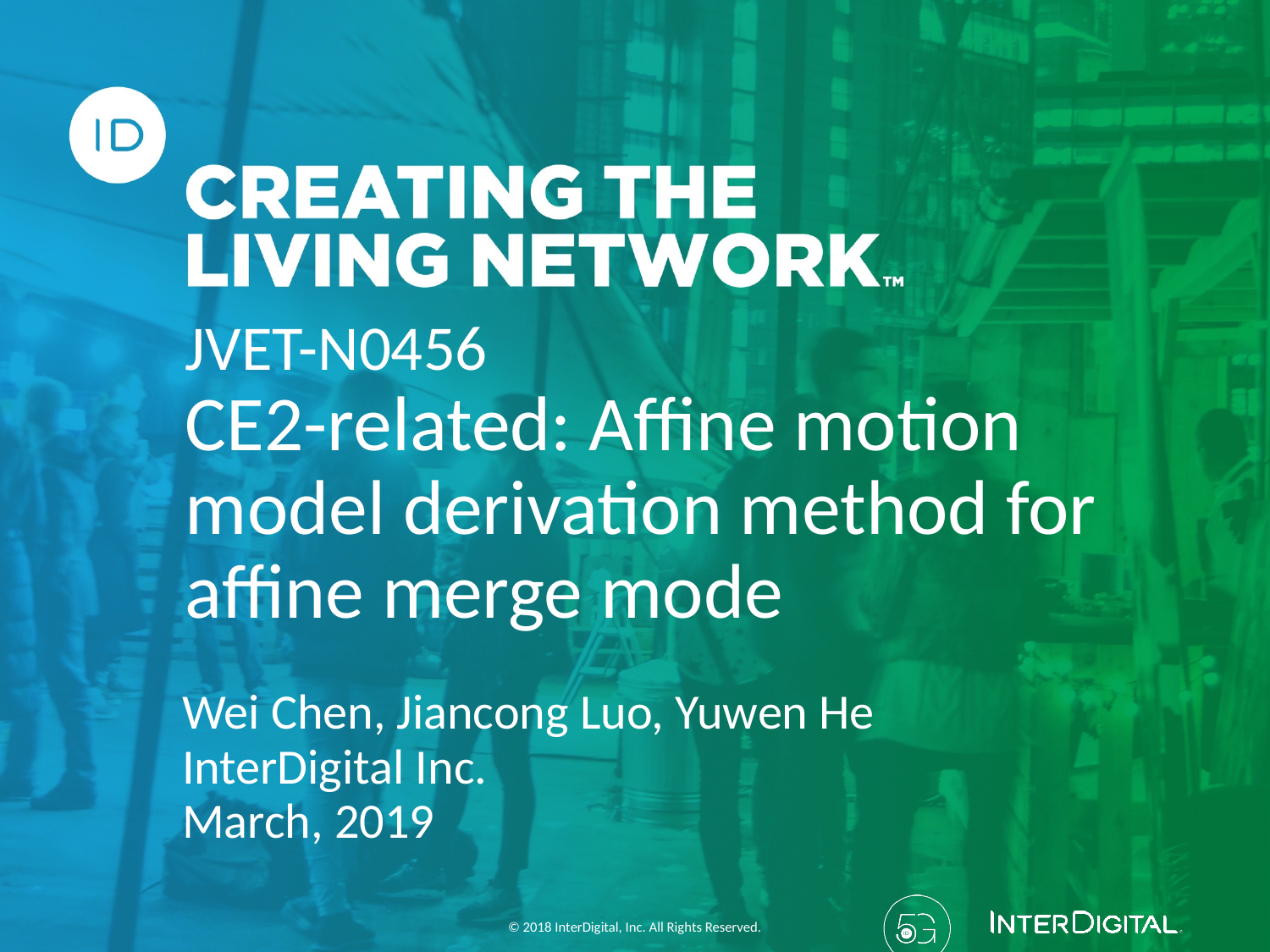

# JVET-N0456 CE2-related: Affine motion model derivation method for affine merge mode
Wei Chen, Jiancong Luo, Yuwen He
InterDigital Inc.
March, 2019
© 2018 InterDigital, Inc. All Rights Reserved.